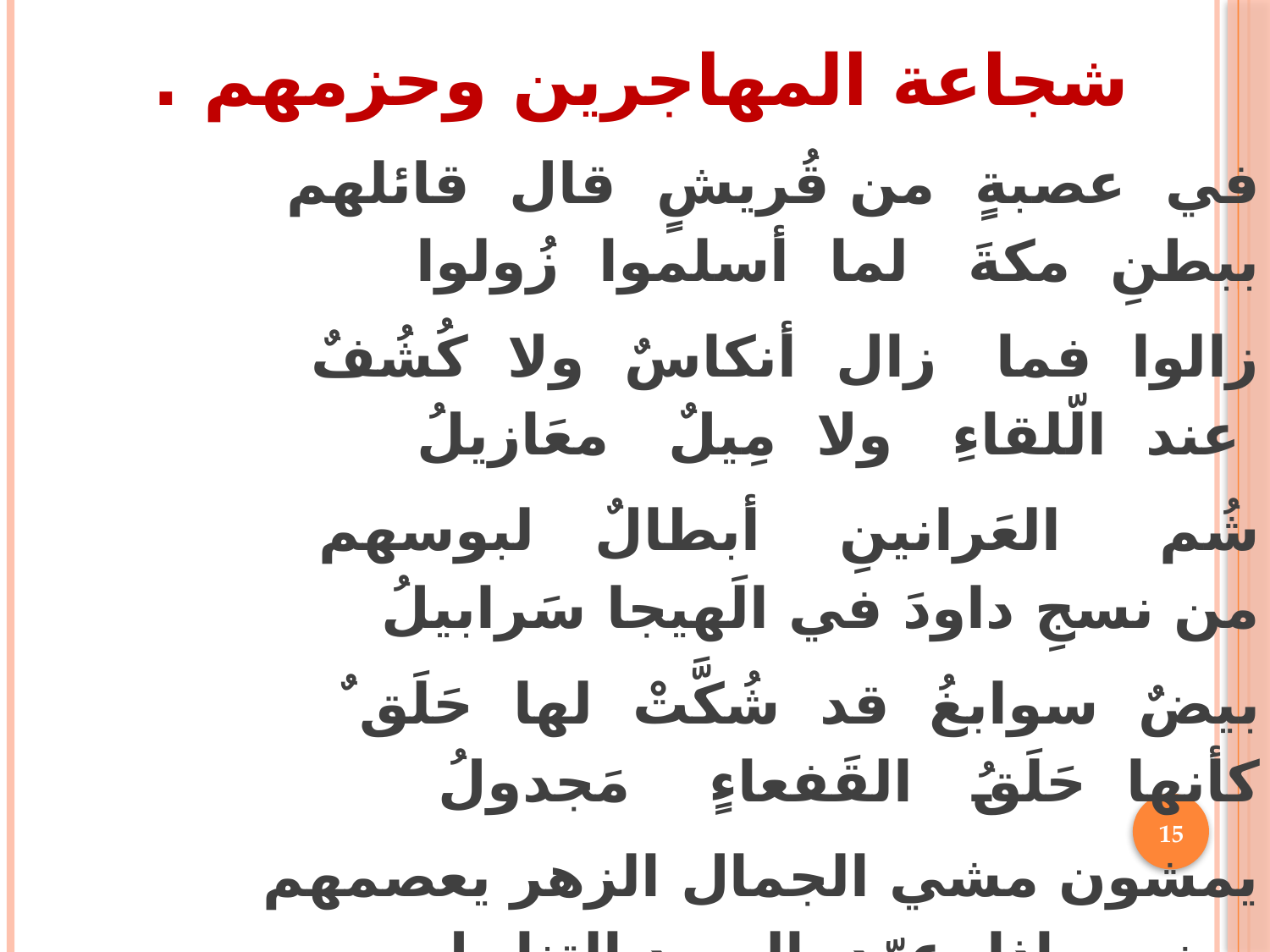

شجاعة المهاجرين وحزمهم .
في  عصبةٍ  من قُريشٍ  قال  قائلهم             ببطنِ  مكةَ   لما  أسلموا  زُولوا
زالوا  فما   زال  أنكاسٌ  ولا  كُشُفٌ           عند  الّلقاءِ   ولا  مِيلٌ   معَازيلُ
شُم     العَرانينِ    أبطالٌ   لبوسهم            من نسجِ داودَ في الَهيجا سَرابيلُ
بيضٌ  سوابغُ  قد  شُكَّتْ  لها  حَلَق ٌ           كأنها  حَلَقُ   القَفعاءٍ    مَجدولُ
يمشون مشي الجمال الزهر يعصمهم            ضرب إذا  عرّد  السود التنابيل
لا   يفرحون   إذا    نالت   رماحهم           قوماً ،وليسوا  مَجازيعاً  إذا نيلوا
لا  يقع  الطعن إلا  في  نحورهم              و ما لهم عن حياض الموتِ تَهليلُ
15